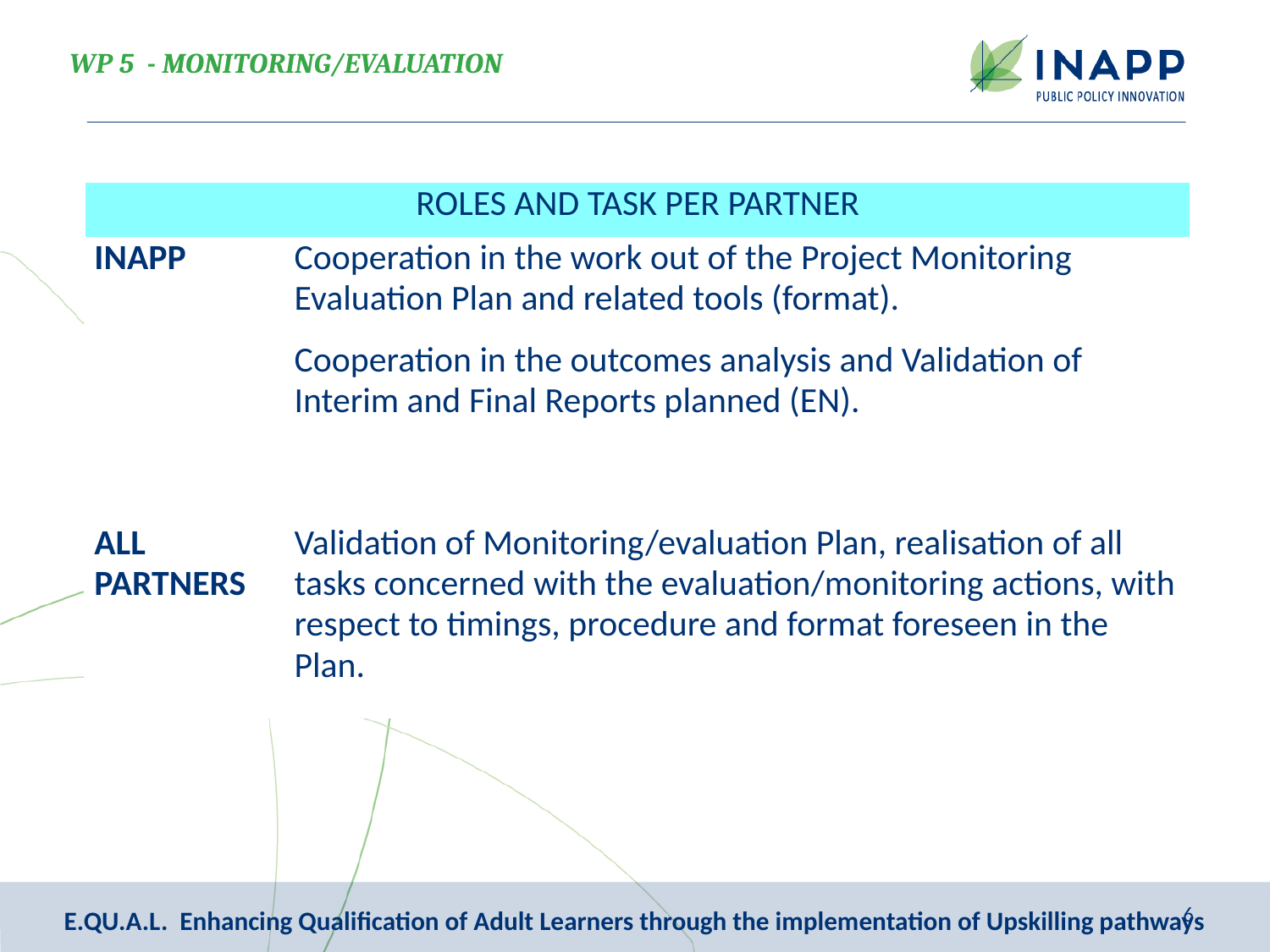

WP 5  - MONITORING/EVALUATION

| ROLES AND TASK PER PARTNER |  |
| --- | --- |
| INAPP | Cooperation in the work out of the Project Monitoring Evaluation Plan and related tools (format). Cooperation in the outcomes analysis and Validation of Interim and Final Reports planned (EN). |
| ALL PARTNERS | Validation of Monitoring/evaluation Plan, realisation of all tasks concerned with the evaluation/monitoring actions, with respect to timings, procedure and format foreseen in the Plan. |
6
E.QU.A.L.  Enhancing Qualification of Adult Learners through the implementation of Upskilling pathways